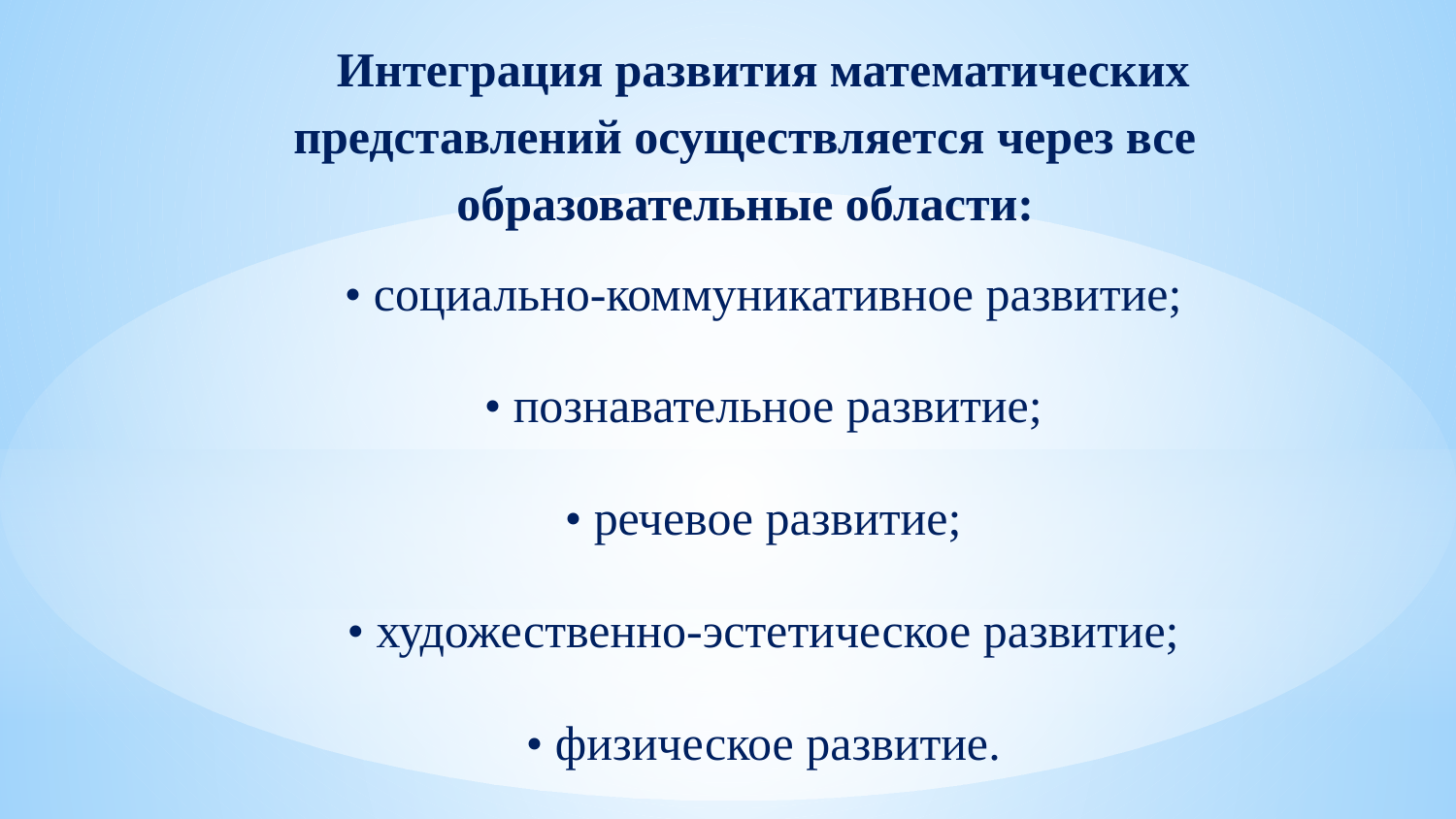

Интеграция развития математических представлений осуществляется через все образовательные области:
• социально-коммуникативное развитие;
• познавательное развитие;
• речевое развитие;
• художественно-эстетическое развитие;
• физическое развитие.